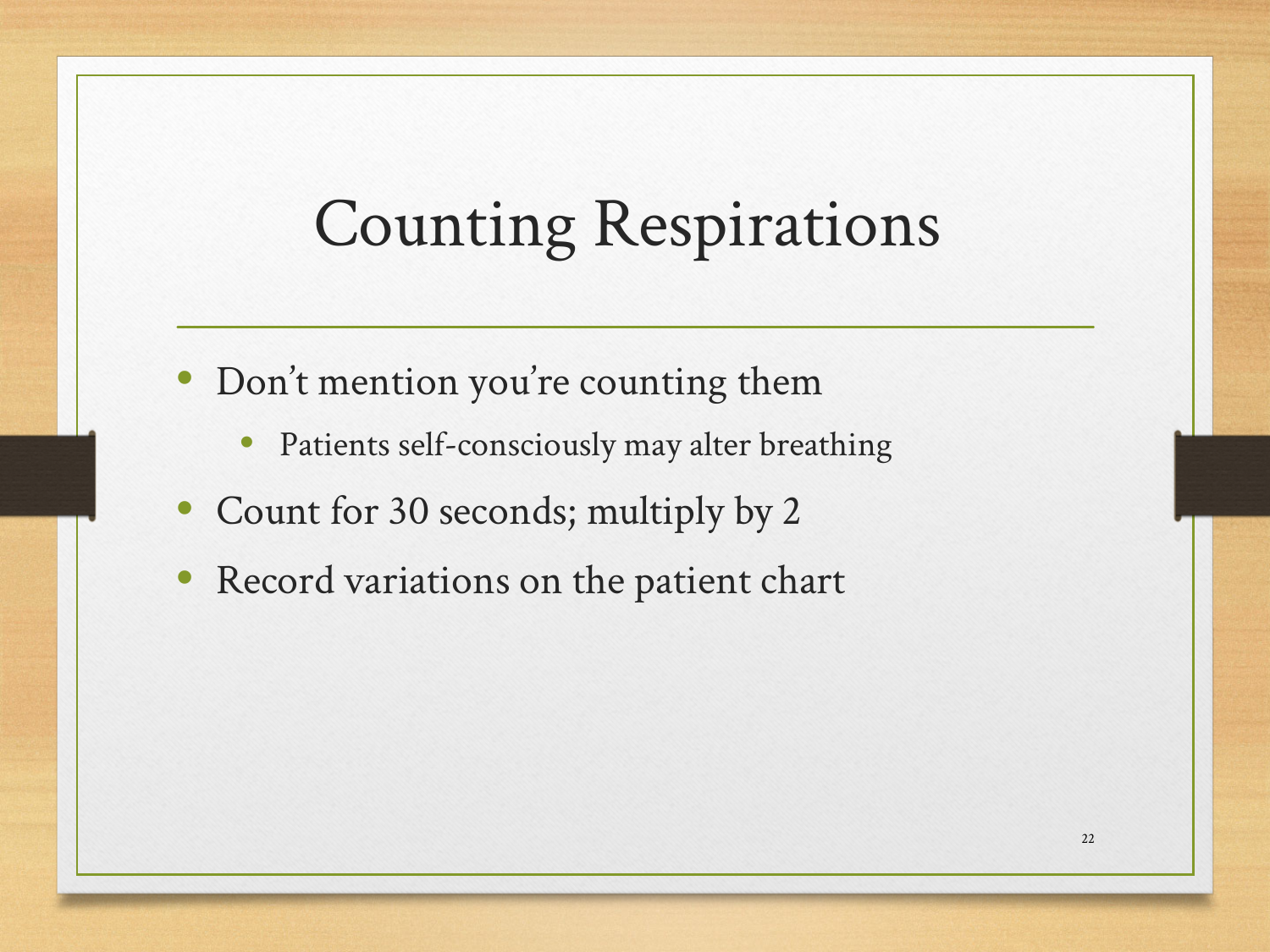

# Counting Respirations
Don’t mention you’re counting them
Patients self-consciously may alter breathing
Count for 30 seconds; multiply by 2
Record variations on the patient chart
 22